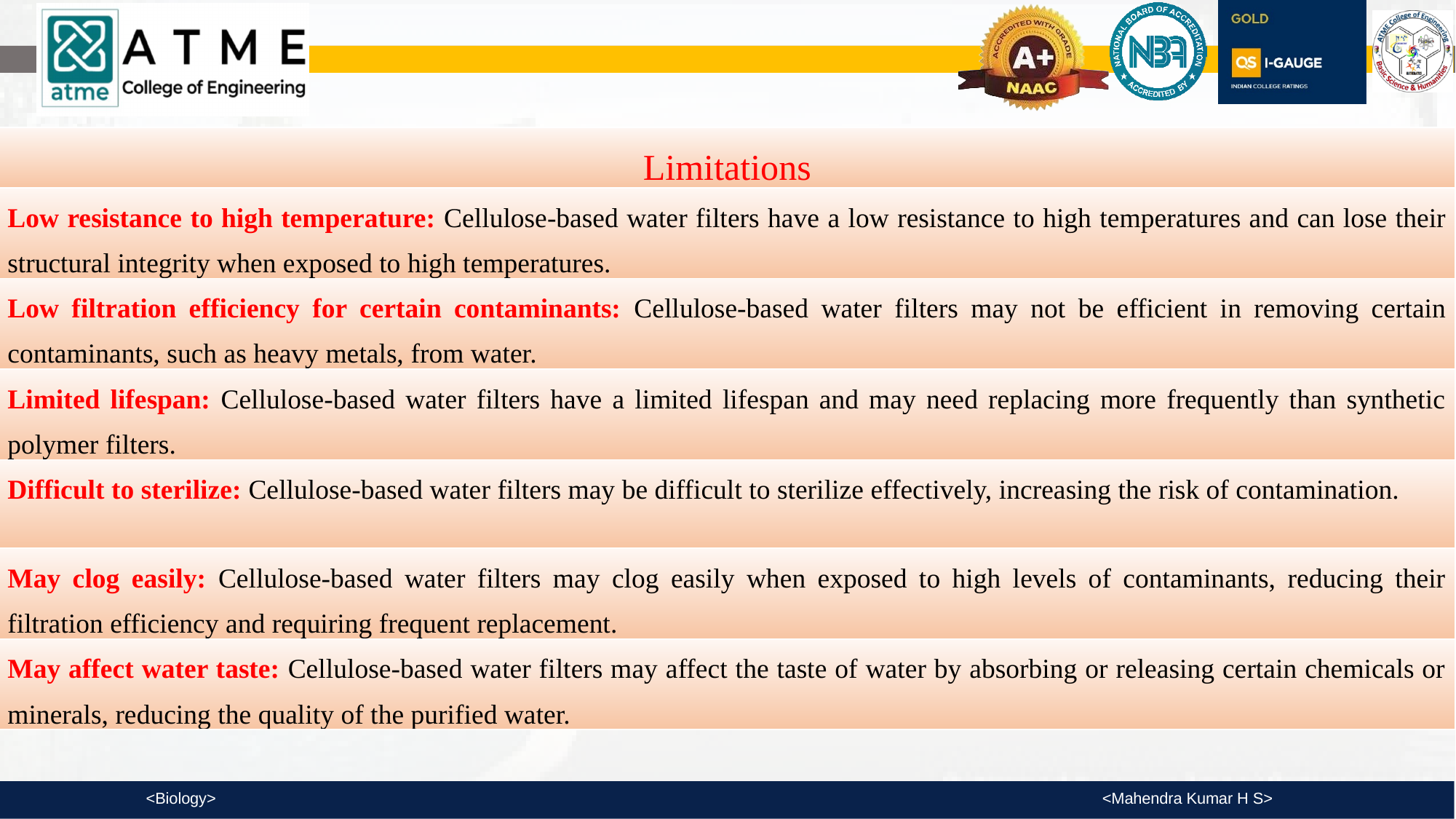

| Limitations |
| --- |
| Low resistance to high temperature: Cellulose-based water filters have a low resistance to high temperatures and can lose their structural integrity when exposed to high temperatures. |
| Low filtration efficiency for certain contaminants: Cellulose-based water filters may not be efficient in removing certain contaminants, such as heavy metals, from water. |
| Limited lifespan: Cellulose-based water filters have a limited lifespan and may need replacing more frequently than synthetic polymer filters. |
| Difficult to sterilize: Cellulose-based water filters may be difficult to sterilize effectively, increasing the risk of contamination. |
| May clog easily: Cellulose-based water filters may clog easily when exposed to high levels of contaminants, reducing their filtration efficiency and requiring frequent replacement. |
| May affect water taste: Cellulose-based water filters may affect the taste of water by absorbing or releasing certain chemicals or minerals, reducing the quality of the purified water. |